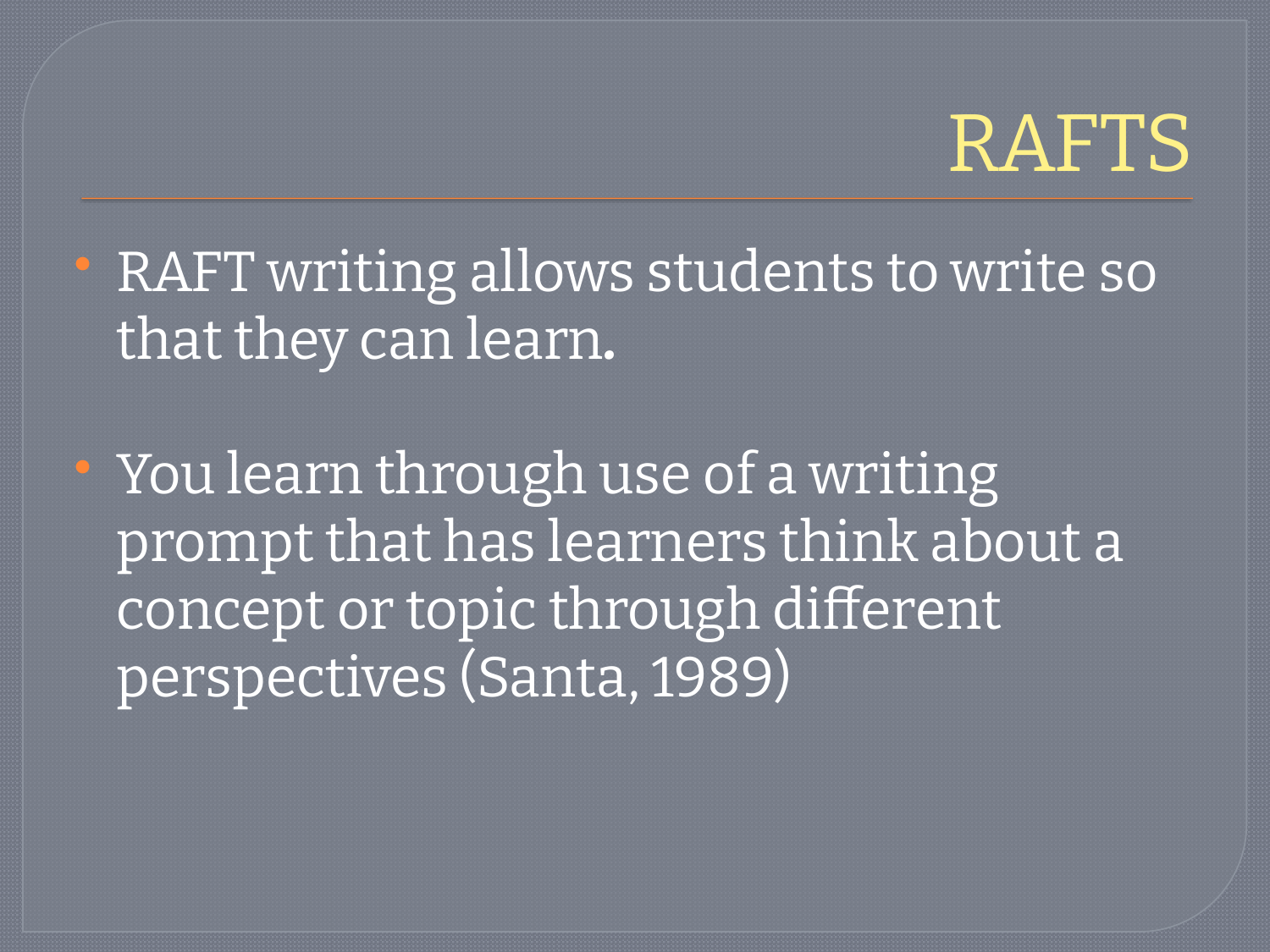

# RAFTS
RAFT writing allows students to write so that they can learn.

You learn through use of a writing prompt that has learners think about a concept or topic through different perspectives (Santa, 1989)